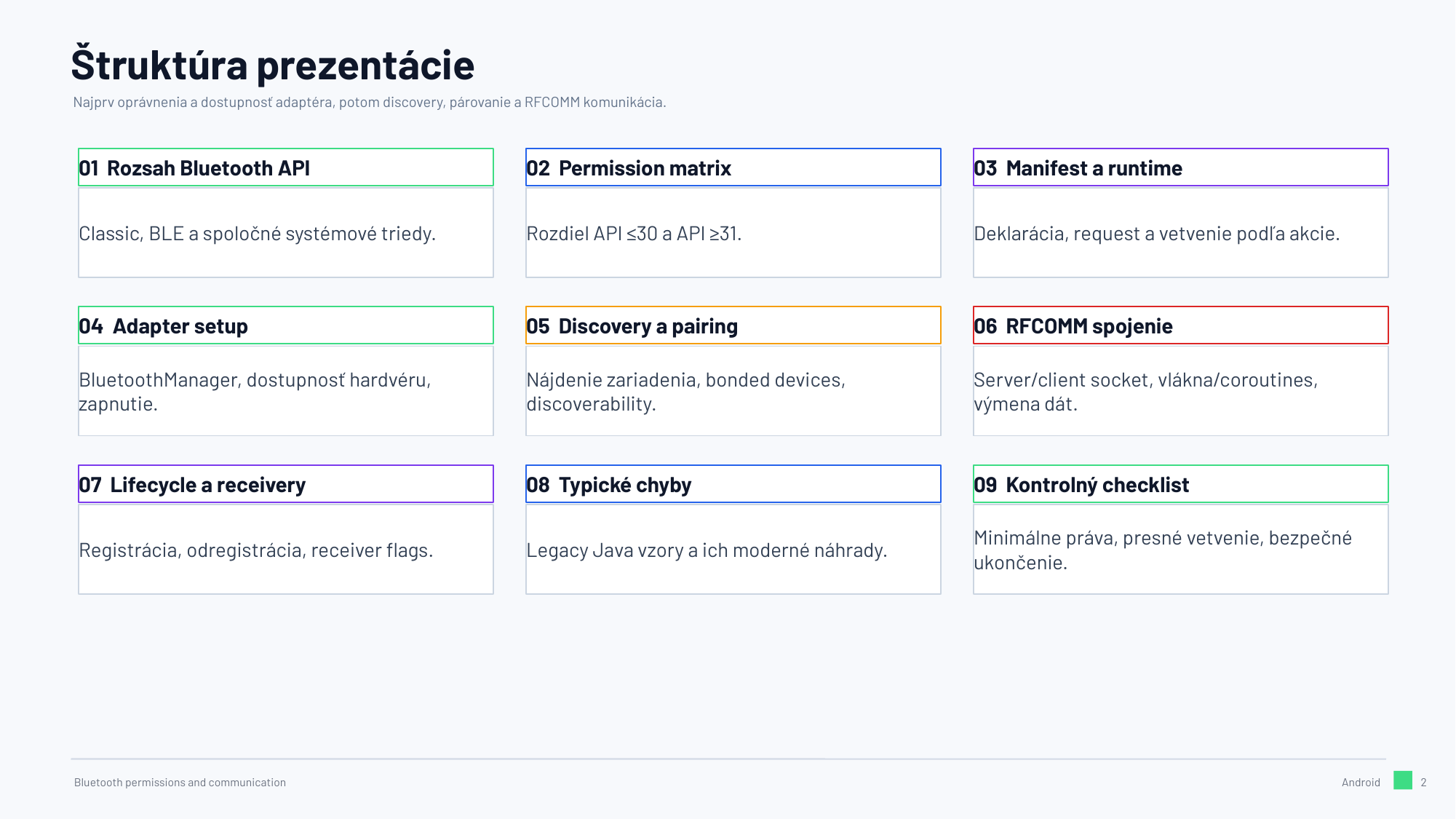

Štruktúra prezentácie
Najprv oprávnenia a dostupnosť adaptéra, potom discovery, párovanie a RFCOMM komunikácia.
01  Rozsah Bluetooth API
02  Permission matrix
03  Manifest a runtime
Classic, BLE a spoločné systémové triedy.
Rozdiel API ≤30 a API ≥31.
Deklarácia, request a vetvenie podľa akcie.
04  Adapter setup
05  Discovery a pairing
06  RFCOMM spojenie
BluetoothManager, dostupnosť hardvéru, zapnutie.
Nájdenie zariadenia, bonded devices, discoverability.
Server/client socket, vlákna/coroutines, výmena dát.
07  Lifecycle a receivery
08  Typické chyby
09  Kontrolný checklist
Registrácia, odregistrácia, receiver flags.
Legacy Java vzory a ich moderné náhrady.
Minimálne práva, presné vetvenie, bezpečné ukončenie.
2